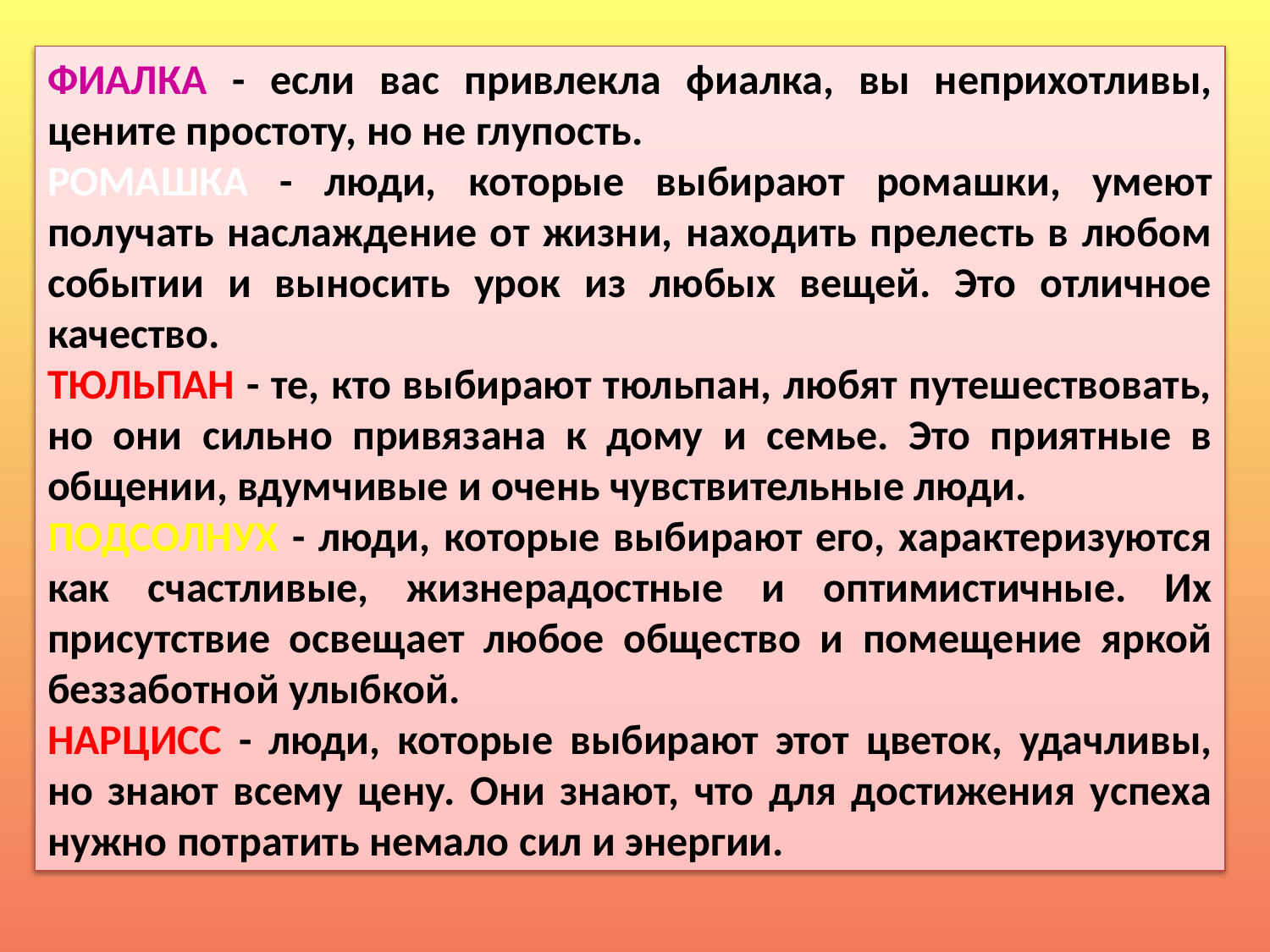

ФИАЛКА - если вас привлекла фиалка, вы неприхотливы, цените простоту, но не глупость.
РОМАШКА - люди, которые выбирают ромашки, умеют получать наслаждение от жизни, находить прелесть в любом событии и выносить урок из любых вещей. Это отличное качество.
ТЮЛЬПАН - те, кто выбирают тюльпан, любят путешествовать, но они сильно привязана к дому и семье. Это приятные в общении, вдумчивые и очень чувствительные люди.
ПОДСОЛНУХ - люди, которые выбирают его, характеризуются как счастливые, жизнерадостные и оптимистичные. Их присутствие освещает любое общество и помещение яркой беззаботной улыбкой.
НАРЦИСС - люди, которые выбирают этот цветок, удачливы, но знают всему цену. Они знают, что для достижения успеха нужно потратить немало сил и энергии.